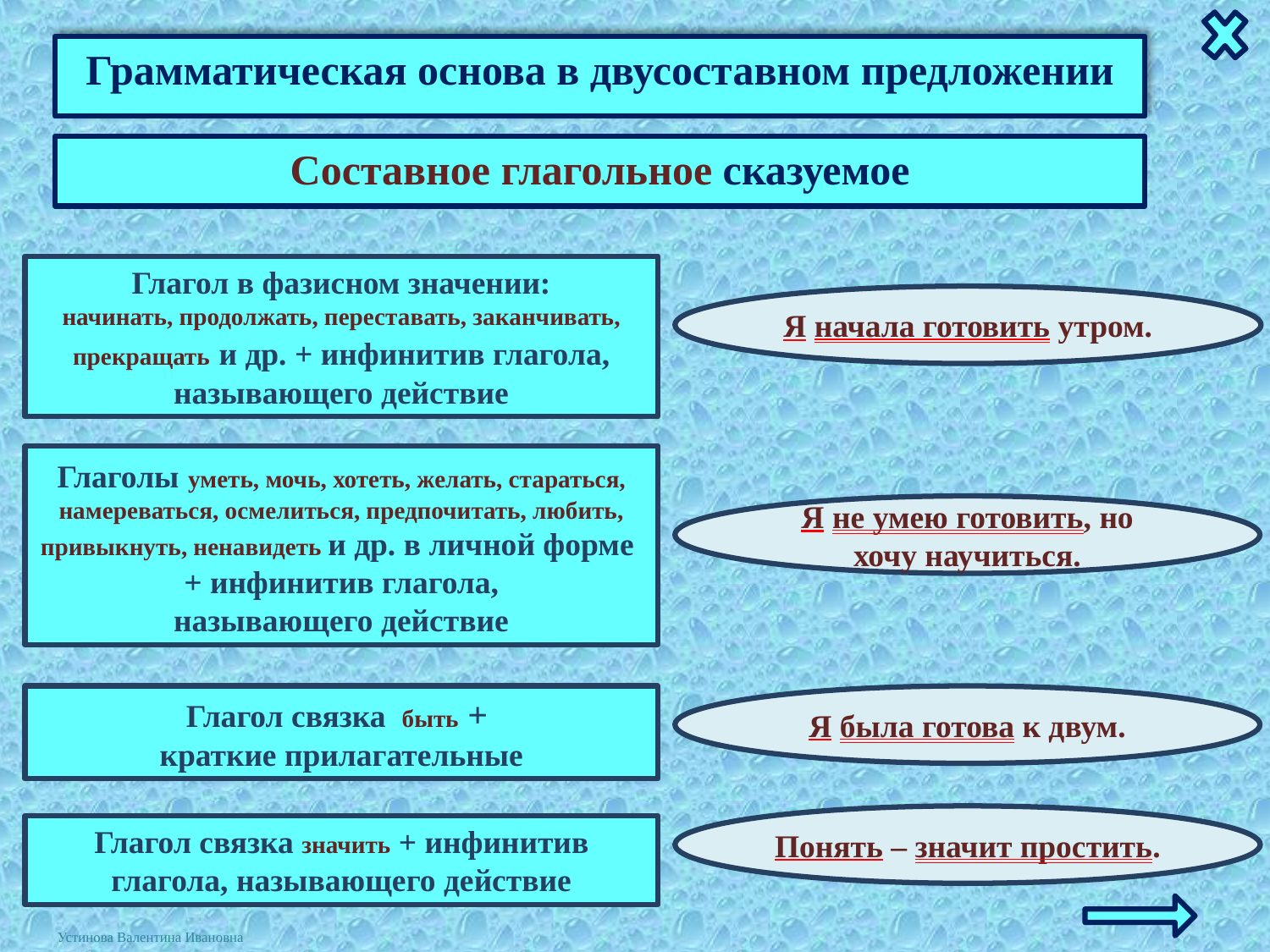

Грамматическая основа в двусоставном предложении
Составное глагольное сказуемое
Глагол в фазисном значении:
начинать, продолжать, переставать, заканчивать, прекращать и др. + инфинитив глагола, называющего действие
Я начала готовить утром.
Глаголы уметь, мочь, хотеть, желать, стараться, намереваться, осмелиться, предпочитать, любить, привыкнуть, ненавидеть и др. в личной форме  + инфинитив глагола,
называющего действие
Я не умею готовить, но хочу научиться.
Глагол связка  быть +
краткие прилагательные
Я была готова к двум.
Понять – значит простить.
Глагол связка значить + инфинитив глагола, называющего действие

Устинова Валентина Ивановна